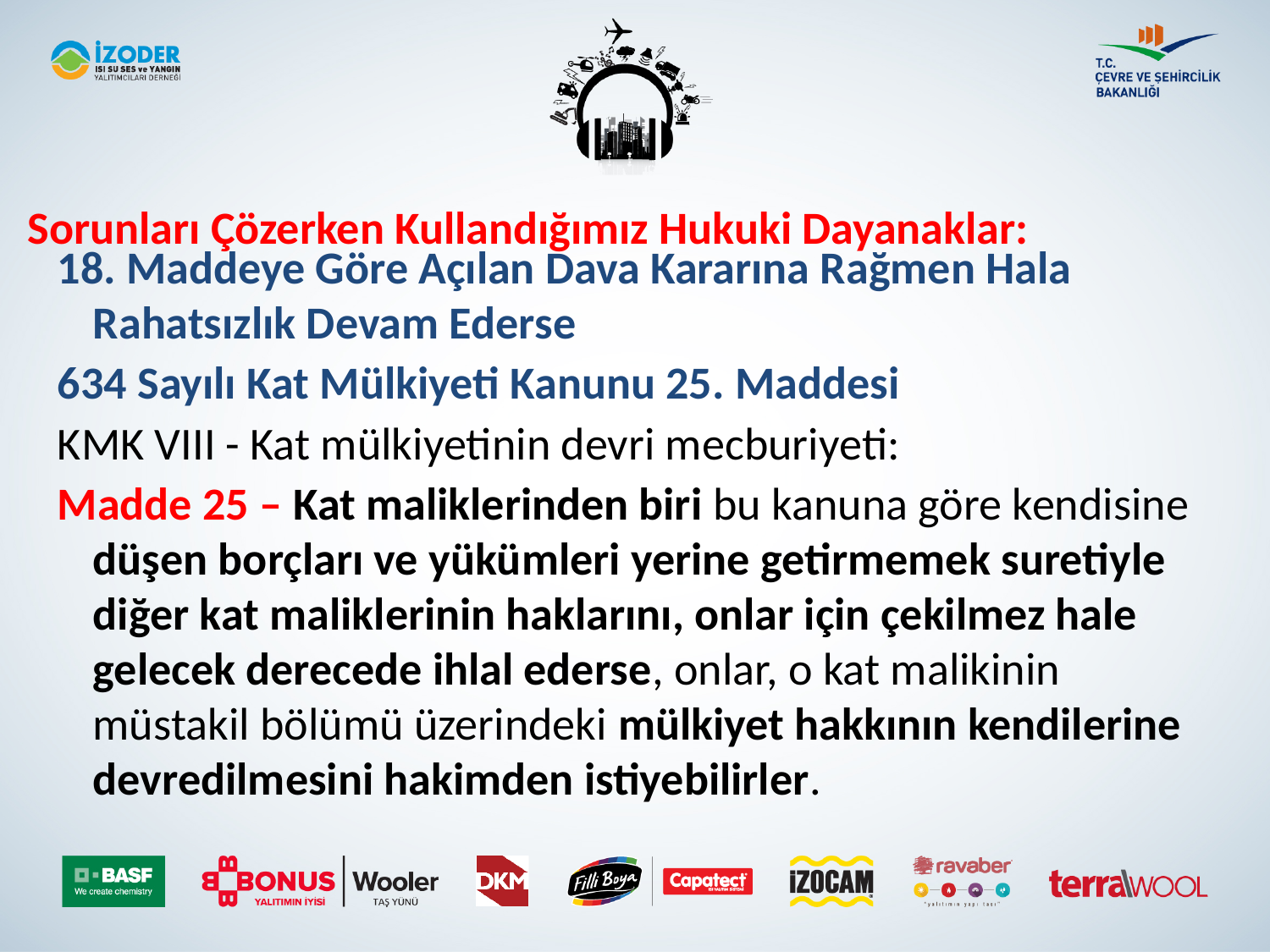

Sorunları Çözerken Kullandığımız Hukuki Dayanaklar:
18. Maddeye Göre Açılan Dava Kararına Rağmen Hala Rahatsızlık Devam Ederse
634 Sayılı Kat Mülkiyeti Kanunu 25. Maddesi
KMK VIII - Kat mülkiyetinin devri mecburiyeti:
Madde 25 – Kat maliklerinden biri bu kanuna göre kendisine düşen borçları ve yükümleri yerine getirmemek suretiyle diğer kat maliklerinin haklarını, onlar için çekilmez hale gelecek derecede ihlal ederse, onlar, o kat malikinin müstakil bölümü üzerindeki mülkiyet hakkının kendilerine devredilmesini hakimden istiyebilirler.